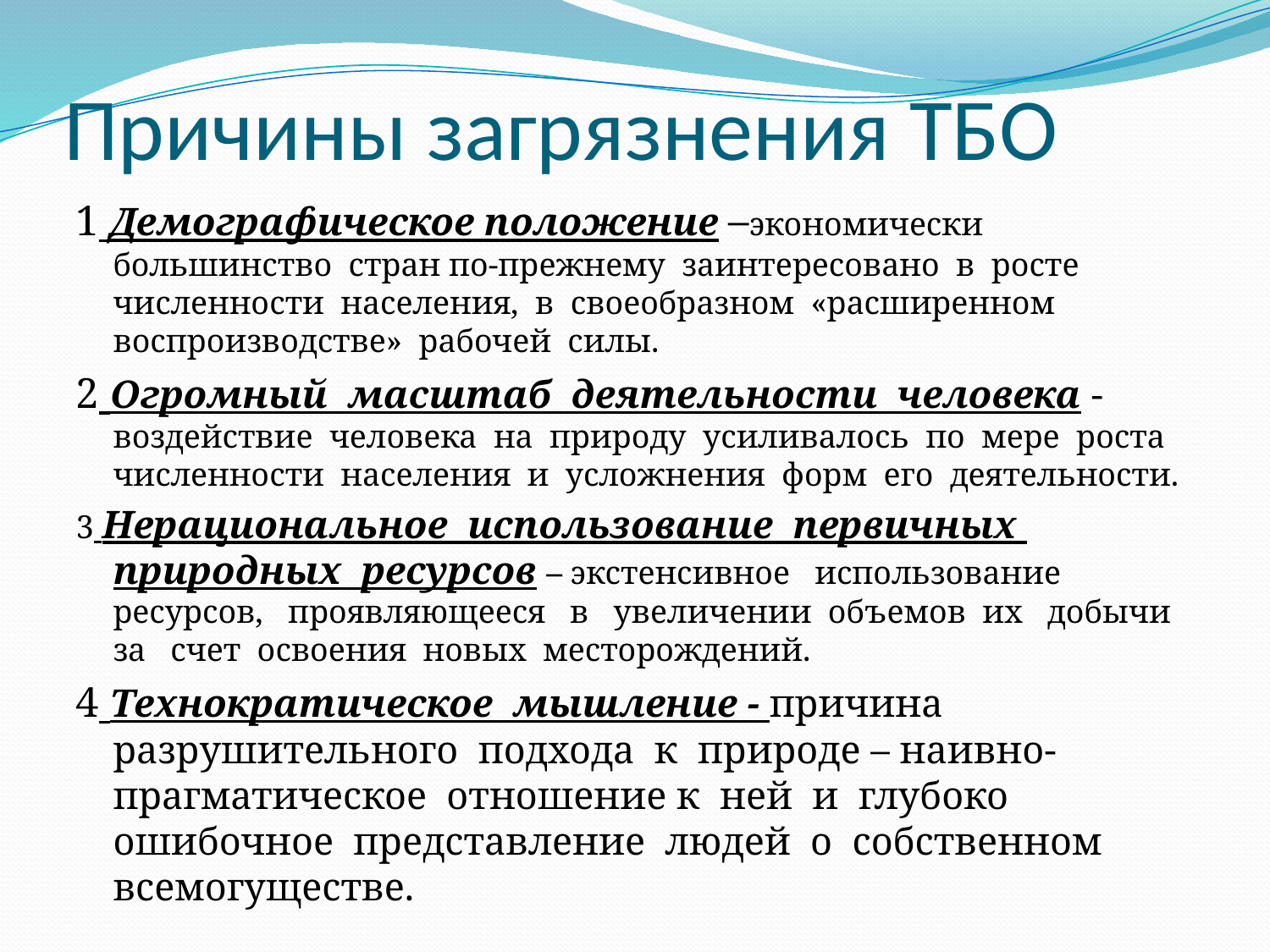

# Причины загрязнения ТБО
1 Демографическое положение –экономически  большинство  стран по-прежнему  заинтересовано  в  росте  численности  населения,  в  своеобразном  «расширенном  воспроизводстве»  рабочей  силы.
2 Огромный  масштаб  деятельности  человека - воздействие  человека  на  природу  усиливалось  по  мере  роста  численности  населения  и  усложнения  форм  его  деятельности.
3 Нерациональное  использование  первичных  природных  ресурсов – экстенсивное   использование   ресурсов,   проявляющееся   в   увеличении  объемов  их   добычи  за   счет  освоения  новых  месторождений.
4 Технократическое  мышление - причина   разрушительного  подхода  к  природе – наивно-прагматическое  отношение к  ней  и  глубоко  ошибочное  представление  людей  о  собственном  всемогуществе.